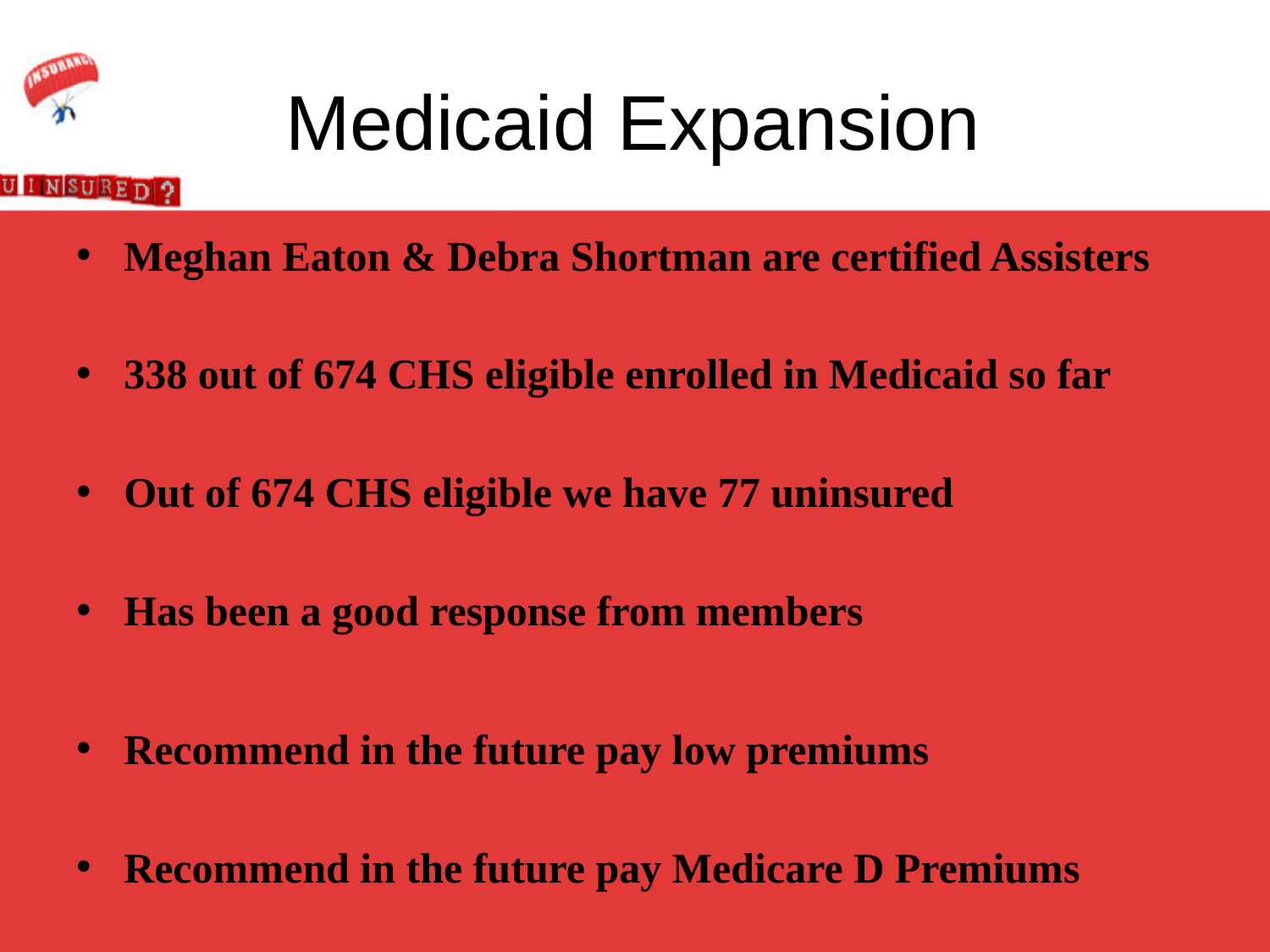

# Medicaid Expansion
Meghan Eaton & Debra Shortman are certified Assisters

338 out of 674 CHS eligible enrolled in Medicaid so far

Out of 674 CHS eligible we have 77 uninsured

Has been a good response from members

Recommend in the future pay low premiums

Recommend in the future pay Medicare D Premiums